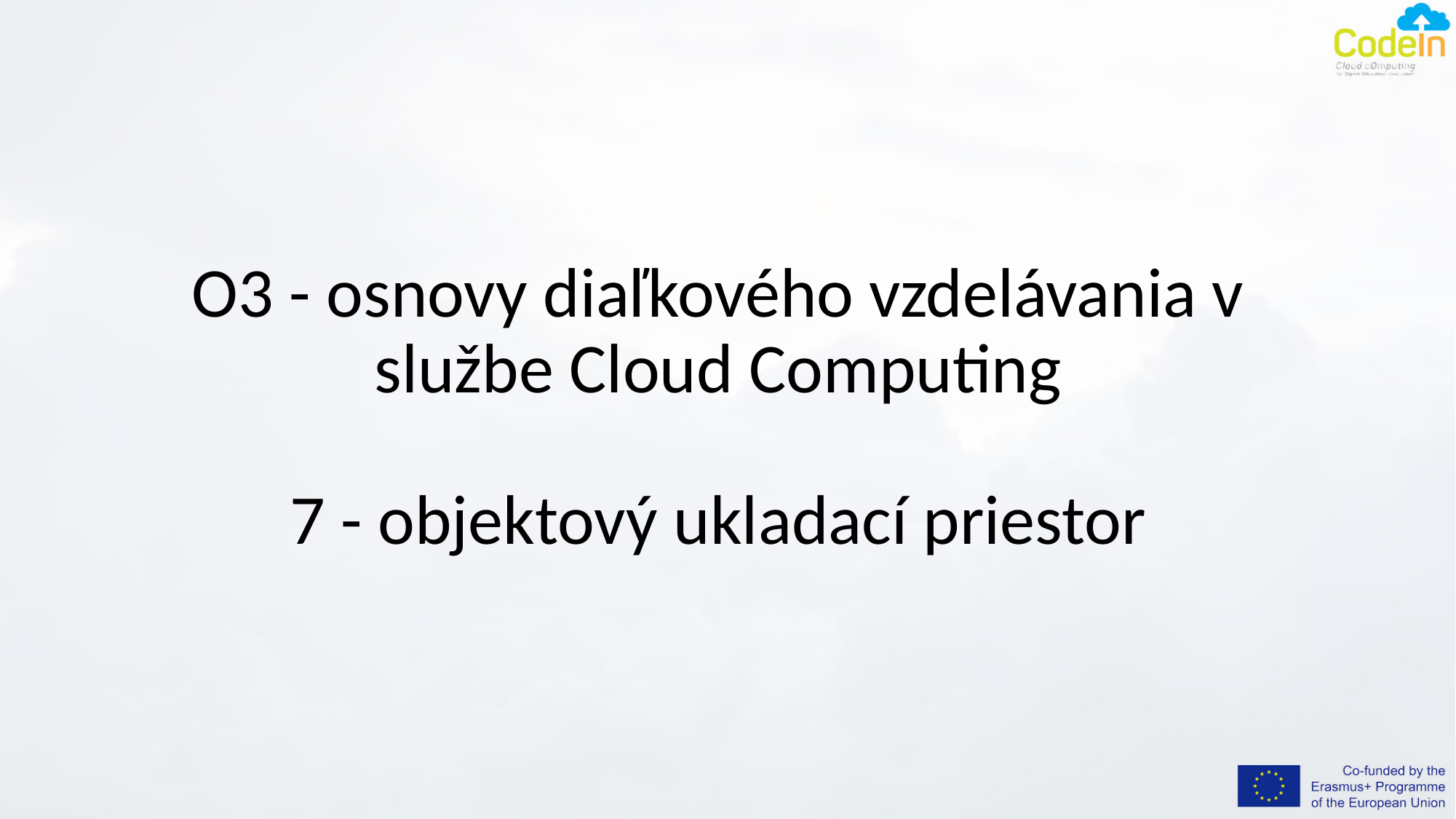

# O3 - osnovy diaľkového vzdelávania v službe Cloud Computing 7 - objektový ukladací priestor